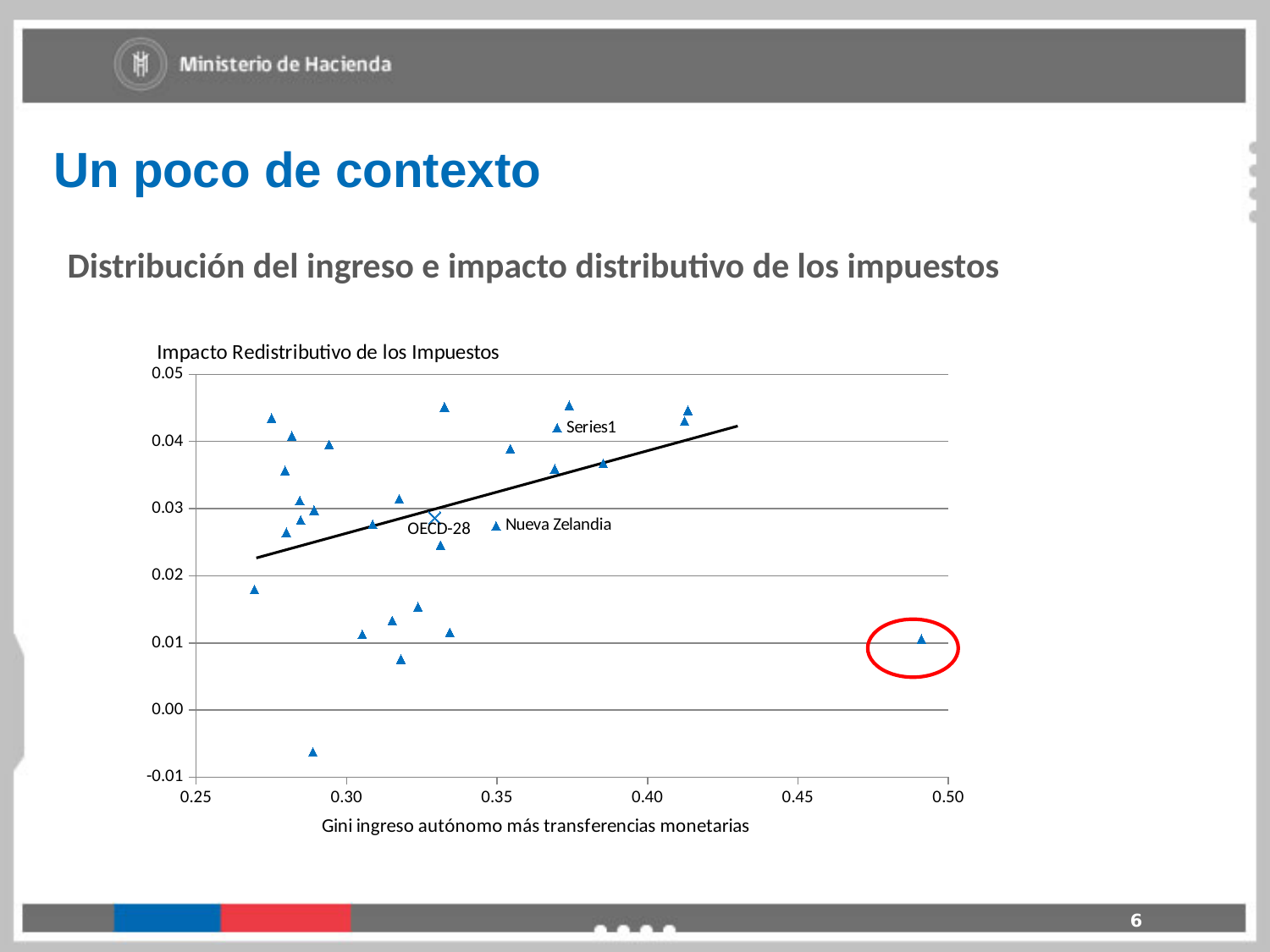

Un poco de contexto
Distribución del ingreso e impacto distributivo de los impuestos

### Chart: Impacto Redistributivo de los Impuestos

| Category | Redistributive impact of taxes  |  |
|---|---|---|
6